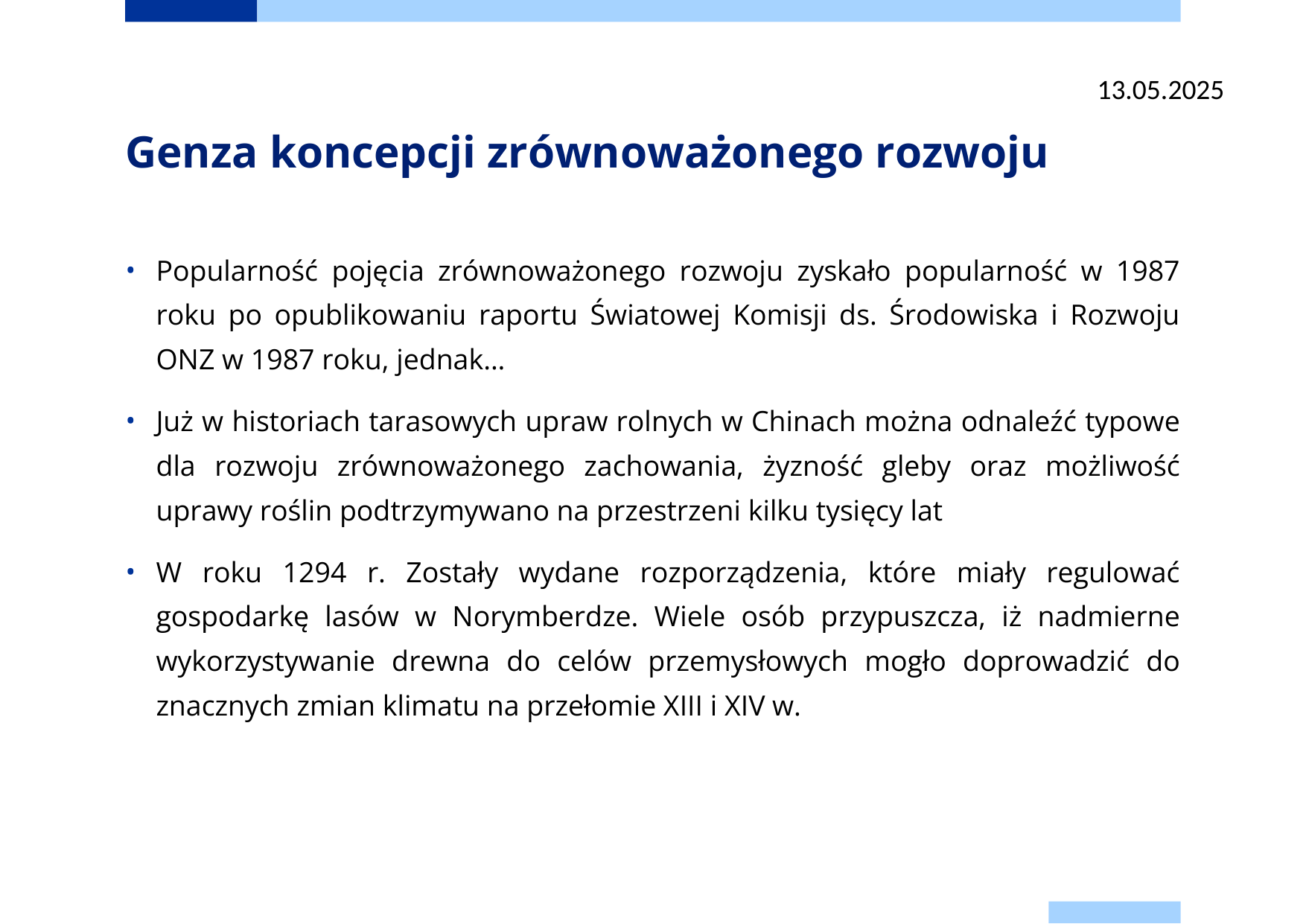

13.05.2025
# Genza koncepcji zrównoważonego rozwoju
Popularność pojęcia zrównoważonego rozwoju zyskało popularność w 1987 roku po opublikowaniu raportu Światowej Komisji ds. Środowiska i Rozwoju ONZ w 1987 roku, jednak...
Już w historiach tarasowych upraw rolnych w Chinach można odnaleźć typowe dla rozwoju zrównoważonego zachowania, żyzność gleby oraz możliwość uprawy roślin podtrzymywano na przestrzeni kilku tysięcy lat
W roku 1294 r. Zostały wydane rozporządzenia, które miały regulować gospodarkę lasów w Norymberdze. Wiele osób przypuszcza, iż nadmierne wykorzystywanie drewna do celów przemysłowych mogło doprowadzić do znacznych zmian klimatu na przełomie XIII i XIV w.